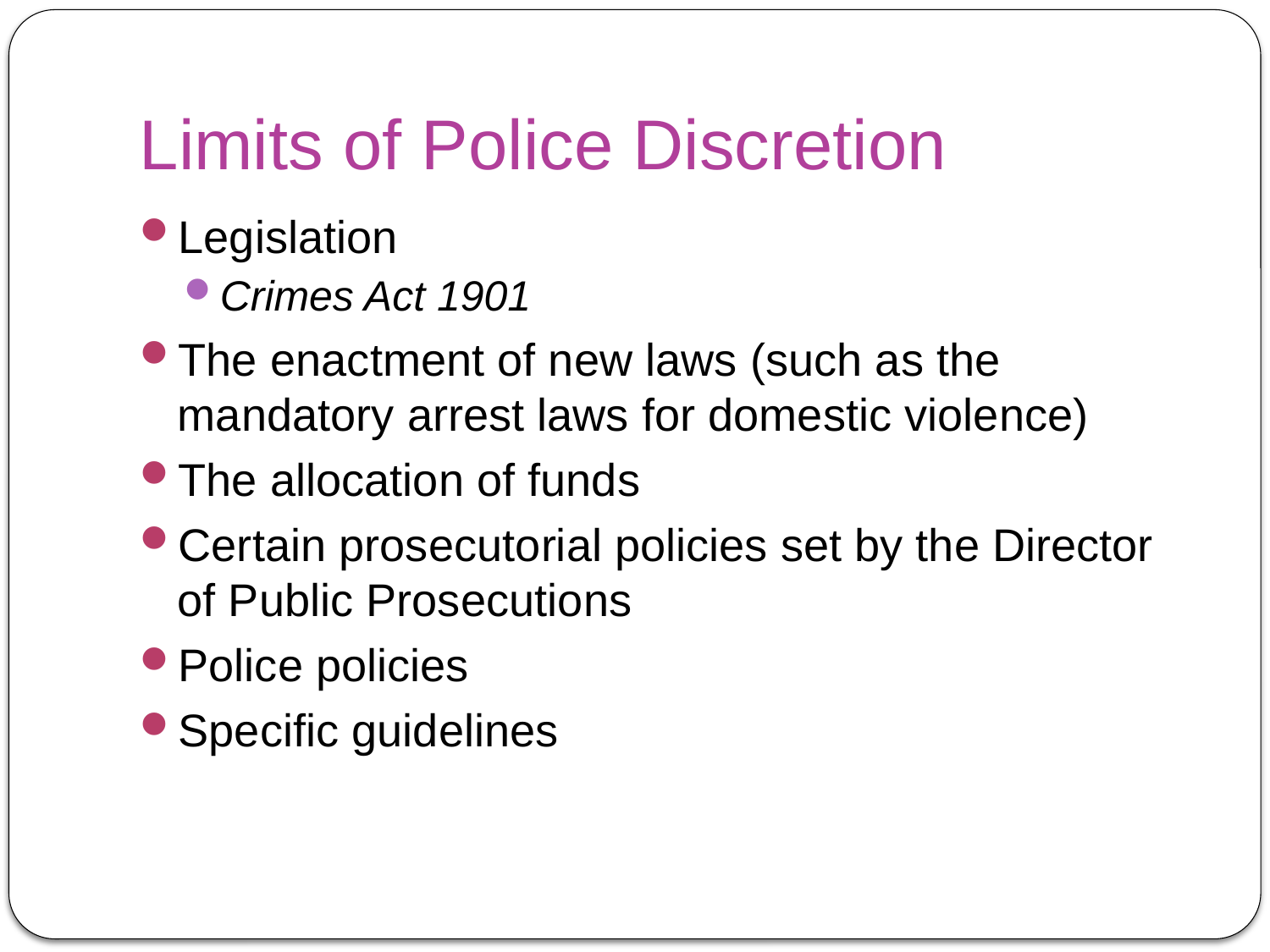

# Limits of Police Discretion
Legislation
Crimes Act 1901
The enactment of new laws (such as the mandatory arrest laws for domestic violence)
The allocation of funds
Certain prosecutorial policies set by the Director of Public Prosecutions
Police policies
Specific guidelines